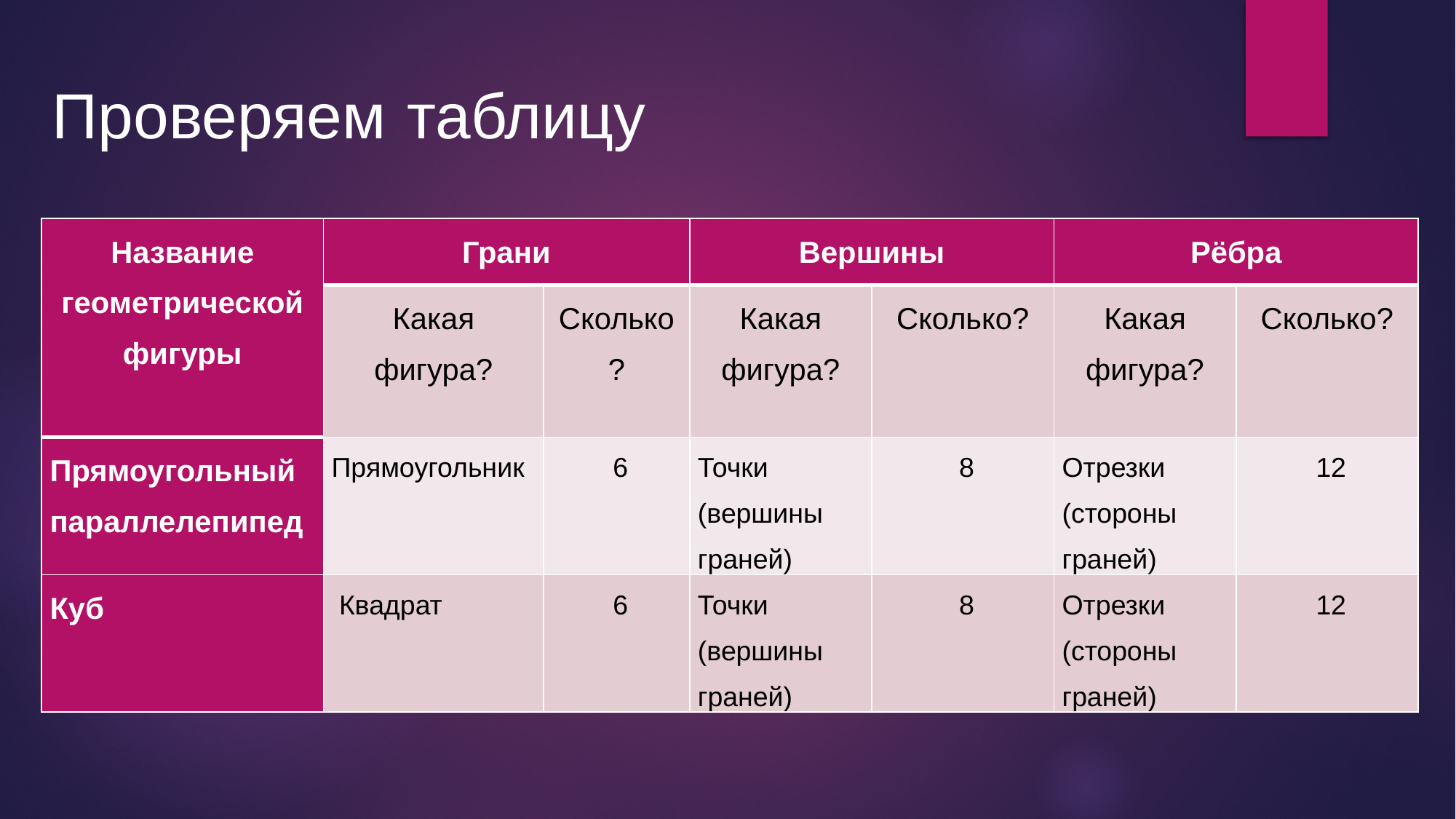

Проверяем таблицу
| Название геометрической фигуры | Грани |  | Вершины |  | Рёбра |  |
| --- | --- | --- | --- | --- | --- | --- |
|  | Какая фигура? | Сколько? | Какая фигура? | Сколько? | Какая фигура? | Сколько? |
| Прямоугольный параллелепипед | Прямоугольник | 6 | Точки (вершины граней) | 8 | Отрезки (стороны граней) | 12 |
| Куб | Квадрат | 6 | Точки (вершины граней) | 8 | Отрезки (стороны граней) | 12 |